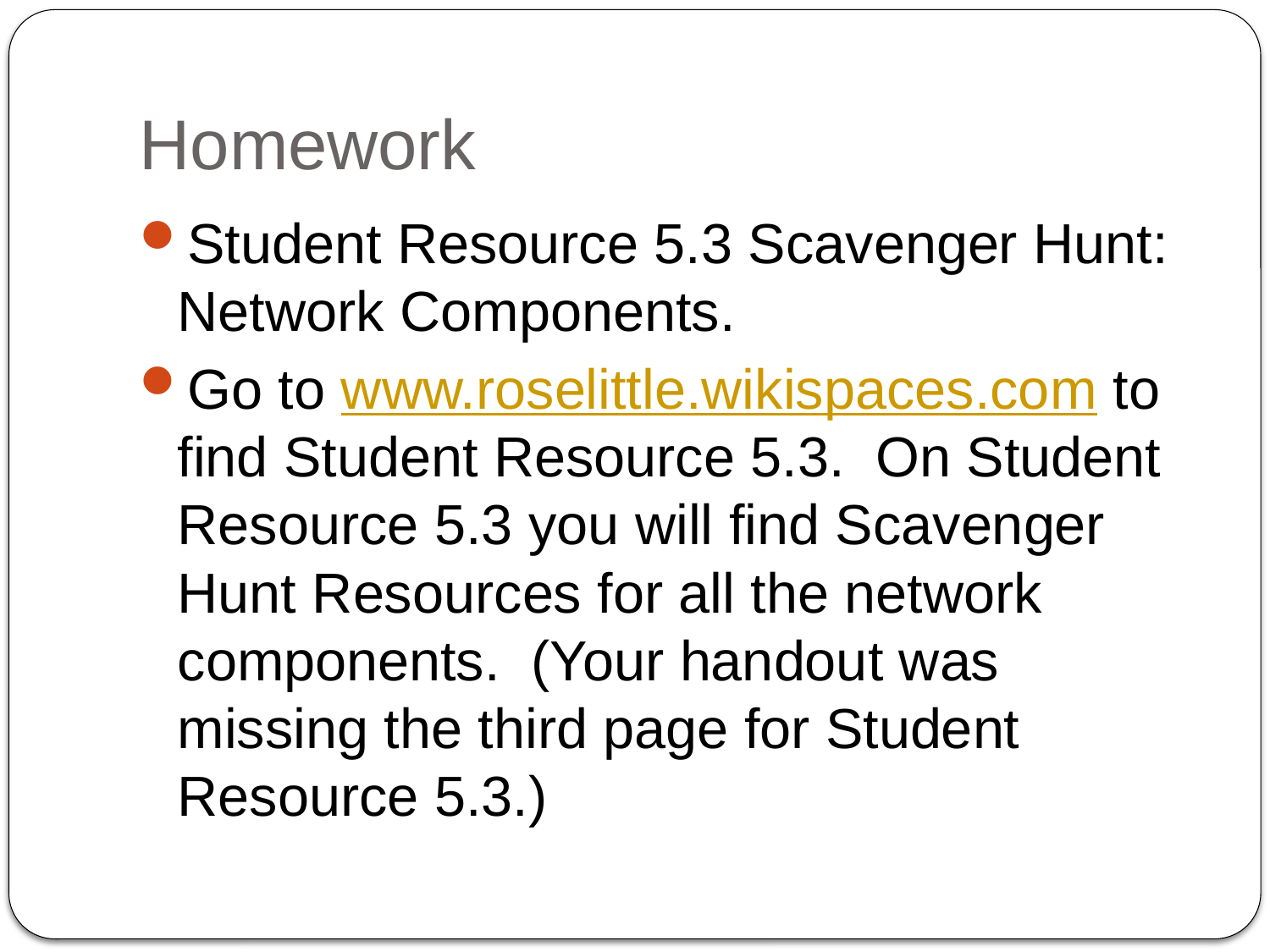

# Homework
Student Resource 5.3 Scavenger Hunt: Network Components.
Go to www.roselittle.wikispaces.com to find Student Resource 5.3.  On Student Resource 5.3 you will find Scavenger Hunt Resources for all the network components.  (Your handout was missing the third page for Student Resource 5.3.)